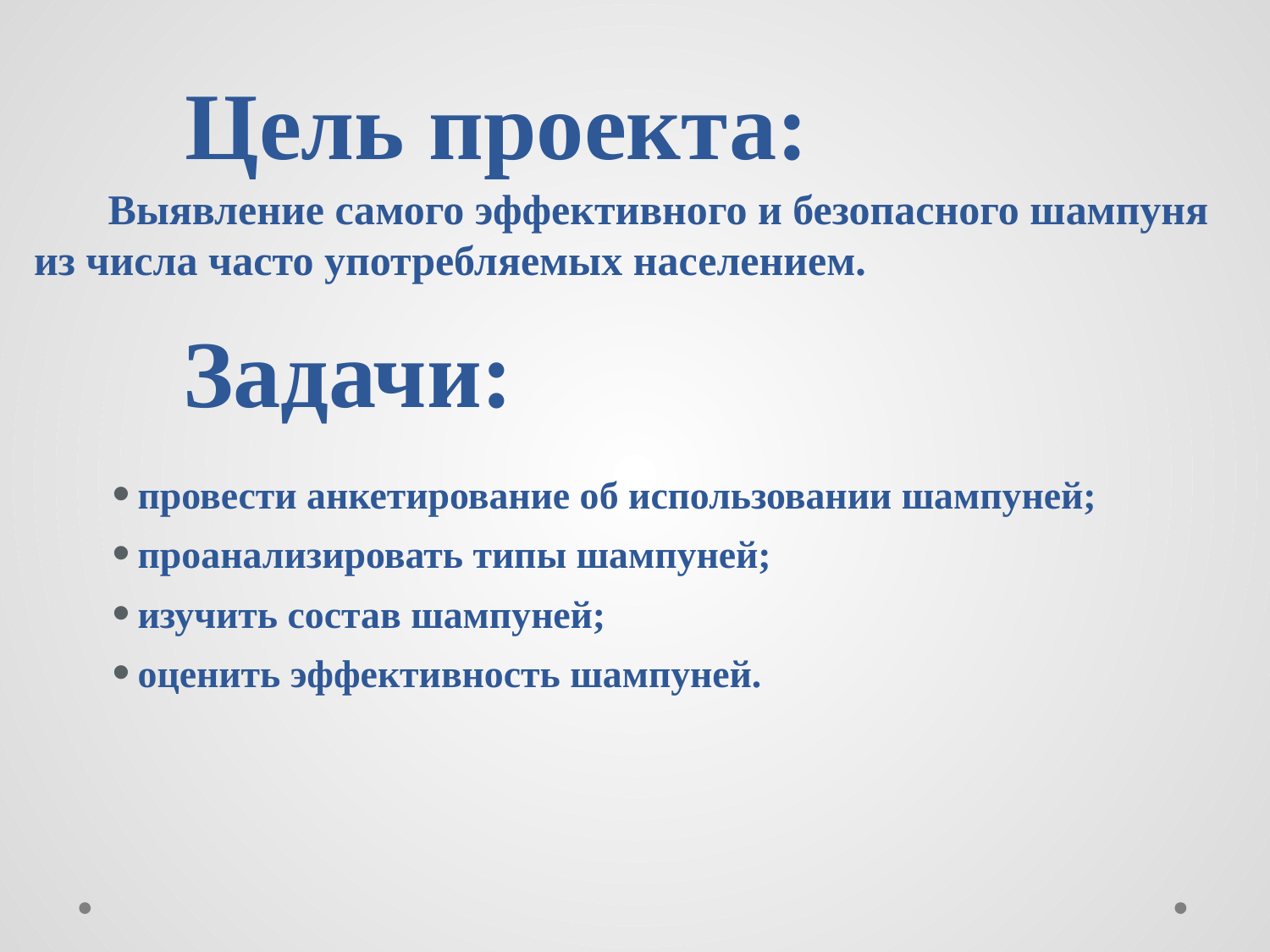

# Цель проекта:
       Выявление самого эффективного и безопасного шампуня из числа часто употребляемых населением.
 Задачи:
провести анкетирование об использовании шампуней;
проанализировать типы шампуней;
изучить состав шампуней;
оценить эффективность шампуней.